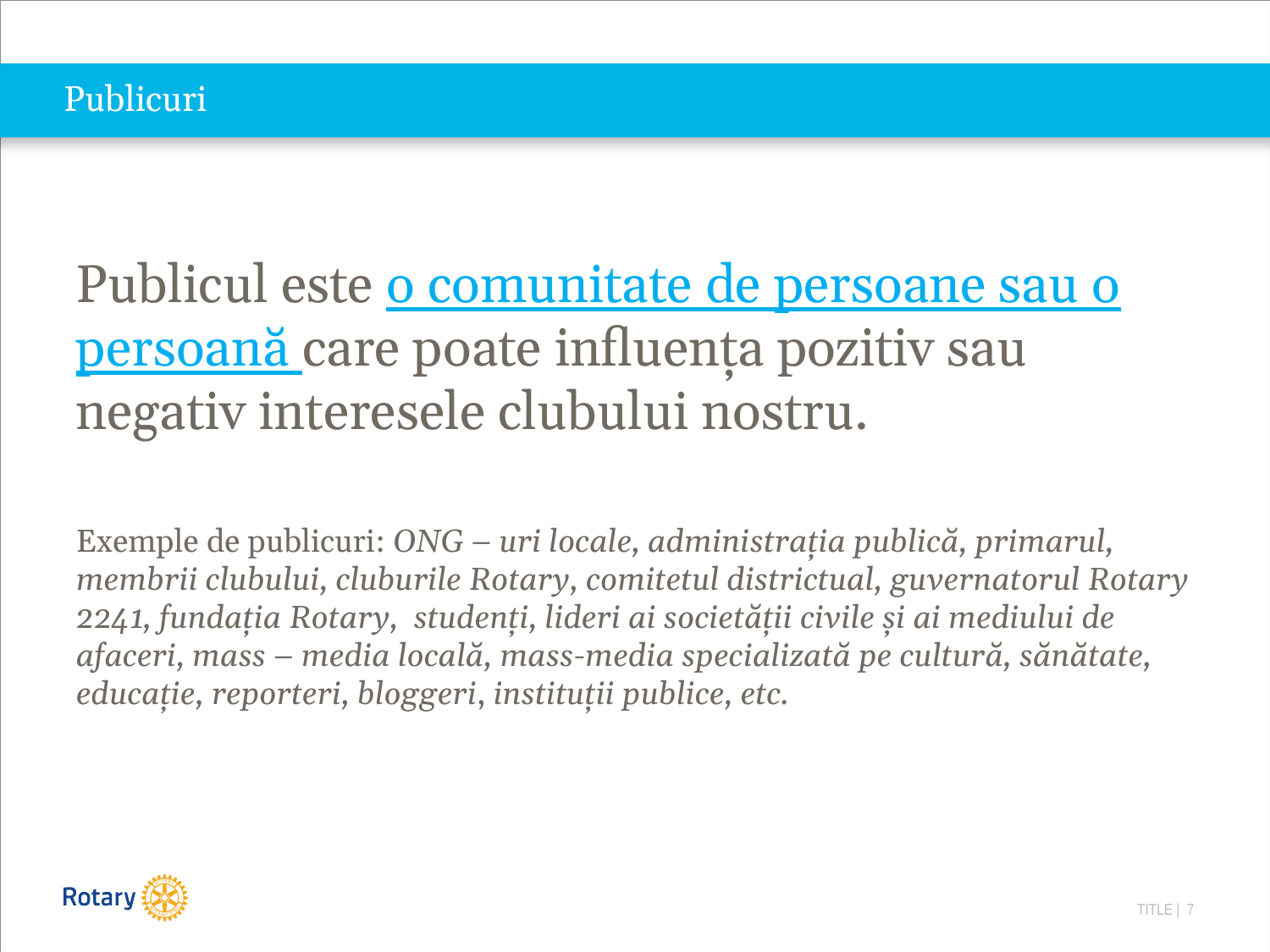

# Publicuri

Publicul este o comunitate de persoane sau o persoană care poate influența pozitiv sau negativ interesele clubului nostru.

Exemple de publicuri: ONG – uri locale, administrația publică, primarul, membrii clubului, cluburile Rotary, comitetul districtual, guvernatorul Rotary 2241, fundația Rotary,  studenți, lideri ai societății civile și ai mediului de afaceri, mass – media locală, mass-media specializată pe cultură, sănătate, educație, reporteri, bloggeri, instituții publice, etc.